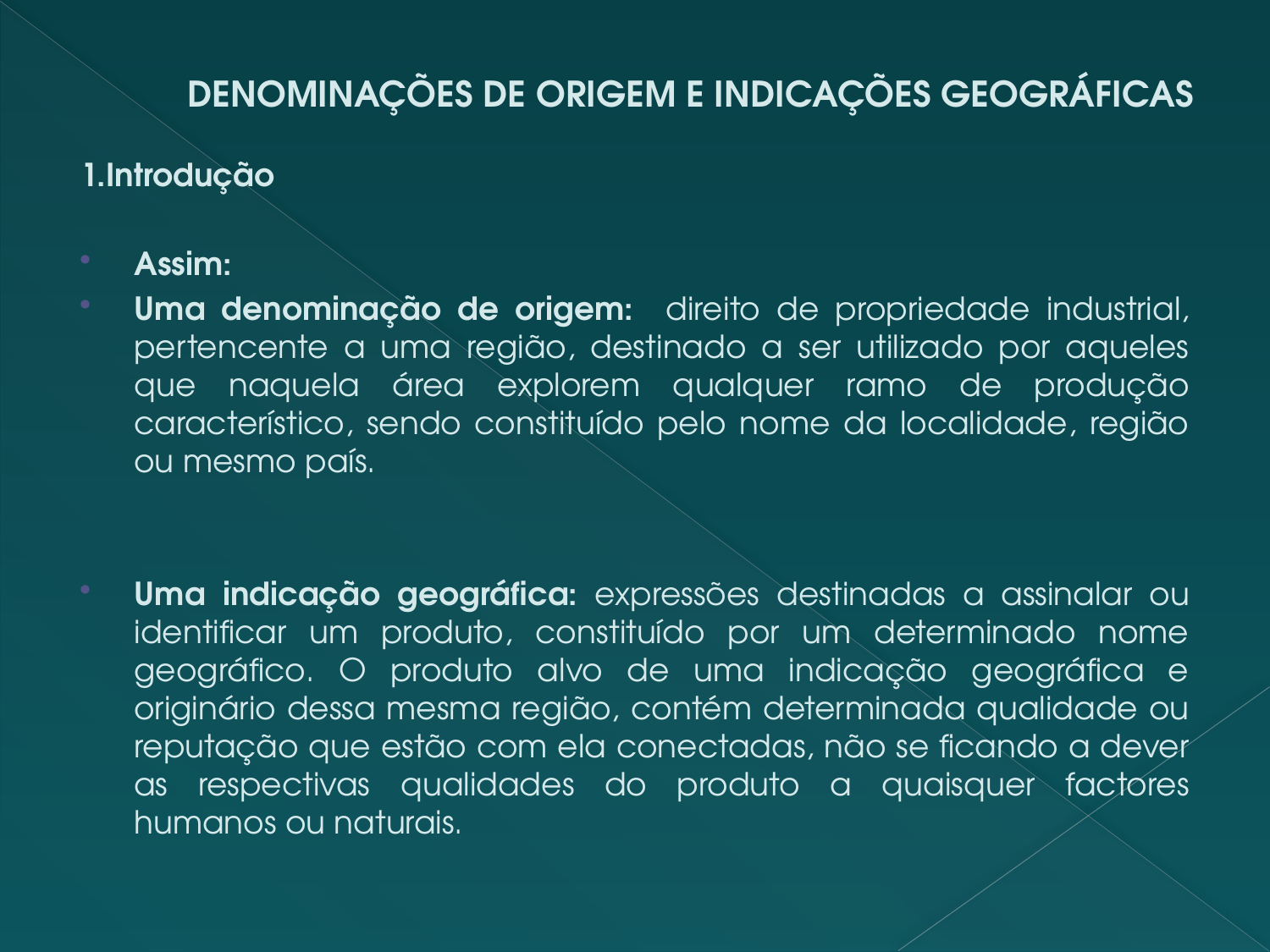

# DENOMINAÇÕES DE ORIGEM E INDICAÇÕES GEOGRÁFICAS
1.Introdução

Assim:
Uma denominação de origem:  direito de propriedade industrial, pertencente a uma região, destinado a ser utilizado por aqueles que naquela área explorem qualquer ramo de produção característico, sendo constituído pelo nome da localidade, região ou mesmo país.

Uma indicação geográfica: expressões destinadas a assinalar ou identificar um produto, constituído por um determinado nome geográfico. O produto alvo de uma indicação geográfica e originário dessa mesma região, contém determinada qualidade ou reputação que estão com ela conectadas, não se ficando a dever as respectivas qualidades do produto a quaisquer factores humanos ou naturais.